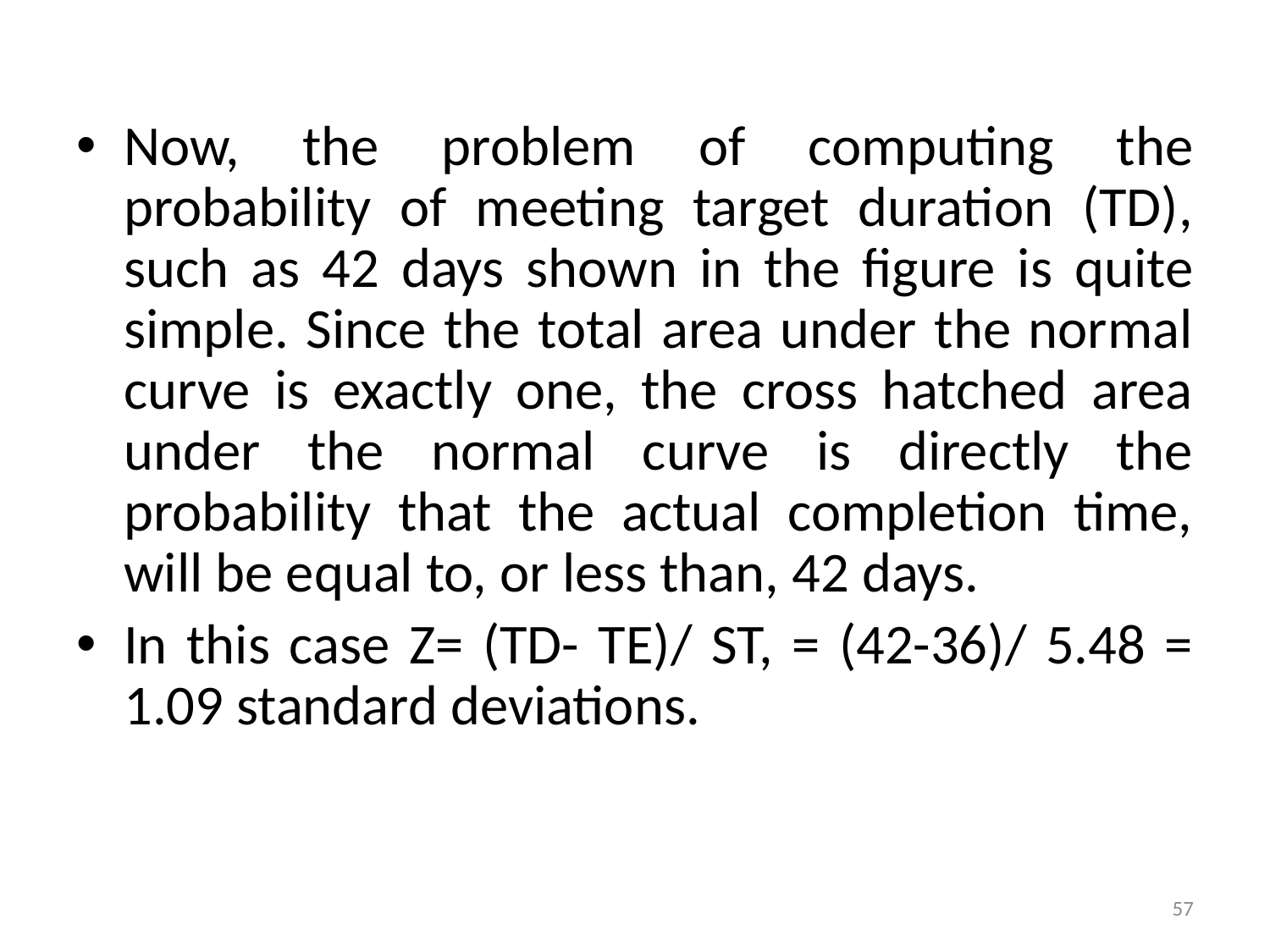

Now, the problem of computing the probability of meeting target duration (TD), such as 42 days shown in the figure is quite simple. Since the total area under the normal curve is exactly one, the cross hatched area under the normal curve is directly the probability that the actual completion time, will be equal to, or less than, 42 days.
In this case Z= (TD- TE)/ ST, = (42-36)/ 5.48 = 1.09 standard deviations.
57